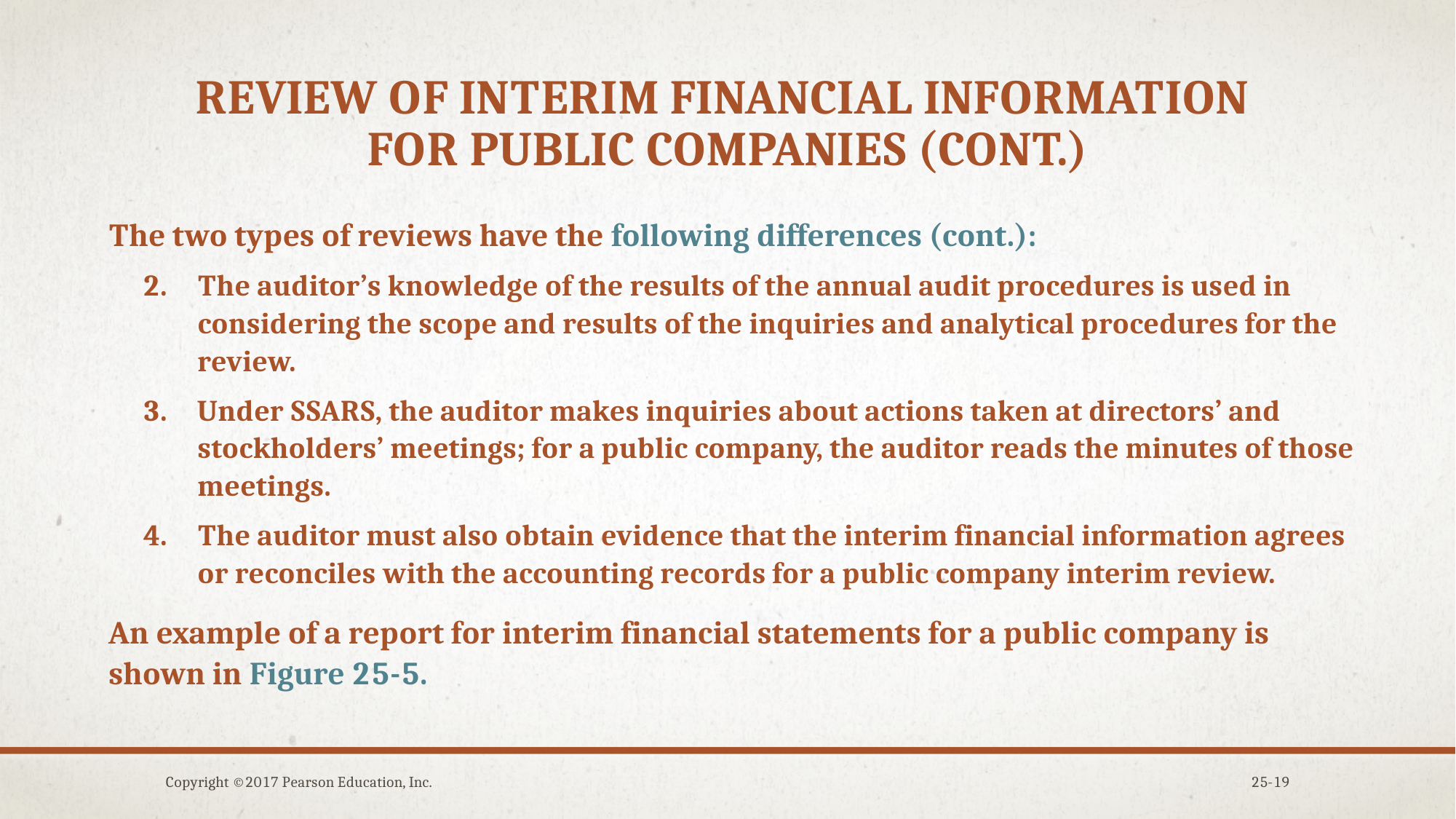

# Review of interim financial information for public companies (cont.)
The two types of reviews have the following differences (cont.):
The auditor’s knowledge of the results of the annual audit procedures is used in considering the scope and results of the inquiries and analytical procedures for the review.
Under SSARS, the auditor makes inquiries about actions taken at directors’ and stockholders’ meetings; for a public company, the auditor reads the minutes of those meetings.
The auditor must also obtain evidence that the interim financial information agrees or reconciles with the accounting records for a public company interim review.
An example of a report for interim financial statements for a public company is shown in Figure 25-5.

Copyright ©2017 Pearson Education, Inc.
25-19